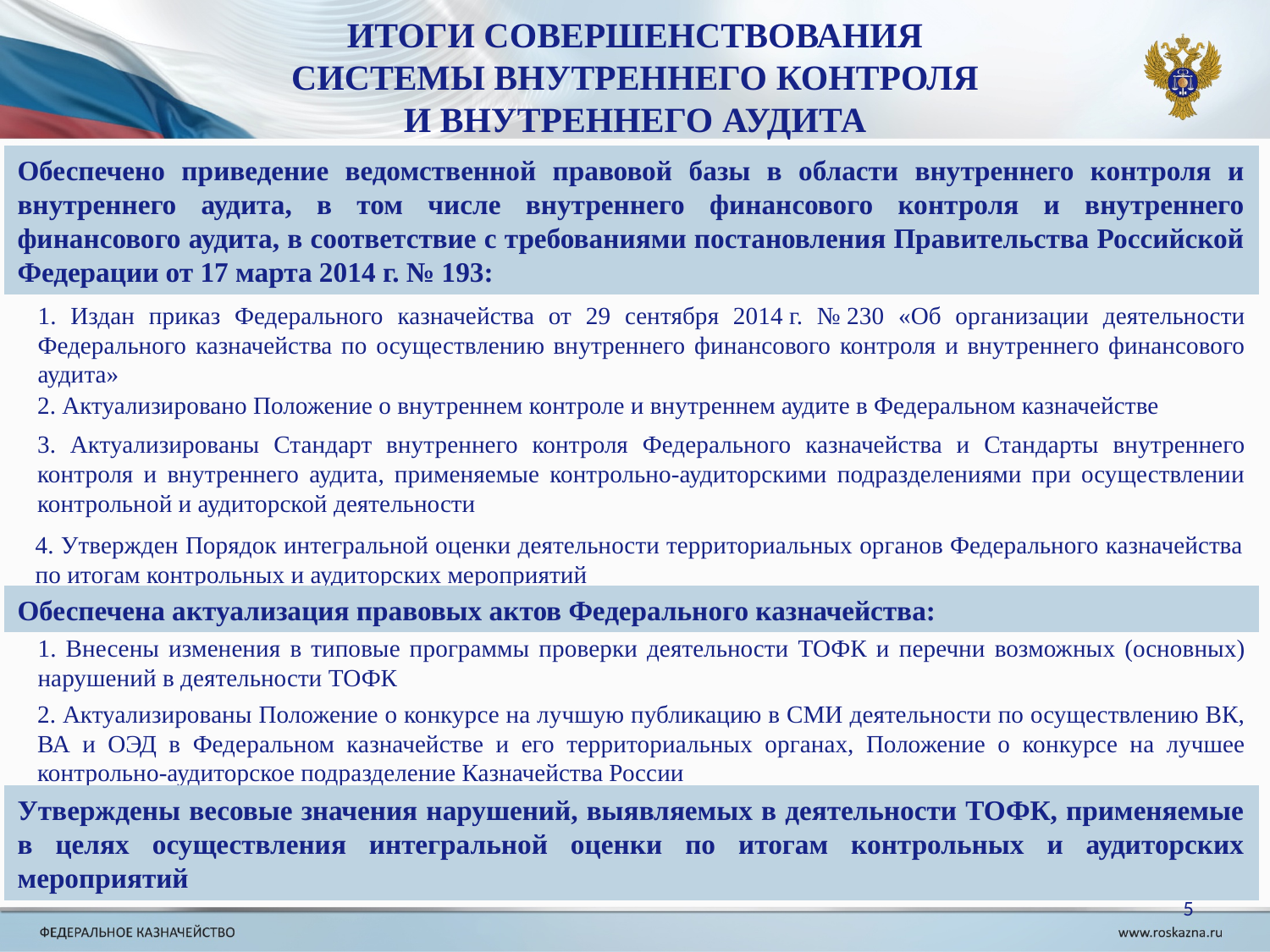

ИТОГИ СОВЕРШЕНСТВОВАНИЯ
СИСТЕМЫ ВНУТРЕННЕГО КОНТРОЛЯ
И ВНУТРЕННЕГО АУДИТА
Обеспечено приведение ведомственной правовой базы в области внутреннего контроля и внутреннего аудита, в том числе внутреннего финансового контроля и внутреннего финансового аудита, в соответствие с требованиями постановления Правительства Российской Федерации от 17 марта 2014 г. № 193:
1. Издан приказ Федерального казначейства от 29 сентября 2014 г. № 230 «Об организации деятельности Федерального казначейства по осуществлению внутреннего финансового контроля и внутреннего финансового аудита»
2. Актуализировано Положение о внутреннем контроле и внутреннем аудите в Федеральном казначействе
3. Актуализированы Стандарт внутреннего контроля Федерального казначейства и Стандарты внутреннего контроля и внутреннего аудита, применяемые контрольно-аудиторскими подразделениями при осуществлении контрольной и аудиторской деятельности
4. Утвержден Порядок интегральной оценки деятельности территориальных органов Федерального казначейства по итогам контрольных и аудиторских мероприятий
Обеспечена актуализация правовых актов Федерального казначейства:
1. Внесены изменения в типовые программы проверки деятельности ТОФК и перечни возможных (основных) нарушений в деятельности ТОФК
2. Актуализированы Положение о конкурсе на лучшую публикацию в СМИ деятельности по осуществлению ВК, ВА и ОЭД в Федеральном казначействе и его территориальных органах, Положение о конкурсе на лучшее контрольно-аудиторское подразделение Казначейства России
Утверждены весовые значения нарушений, выявляемых в деятельности ТОФК, применяемые в целях осуществления интегральной оценки по итогам контрольных и аудиторских мероприятий
5